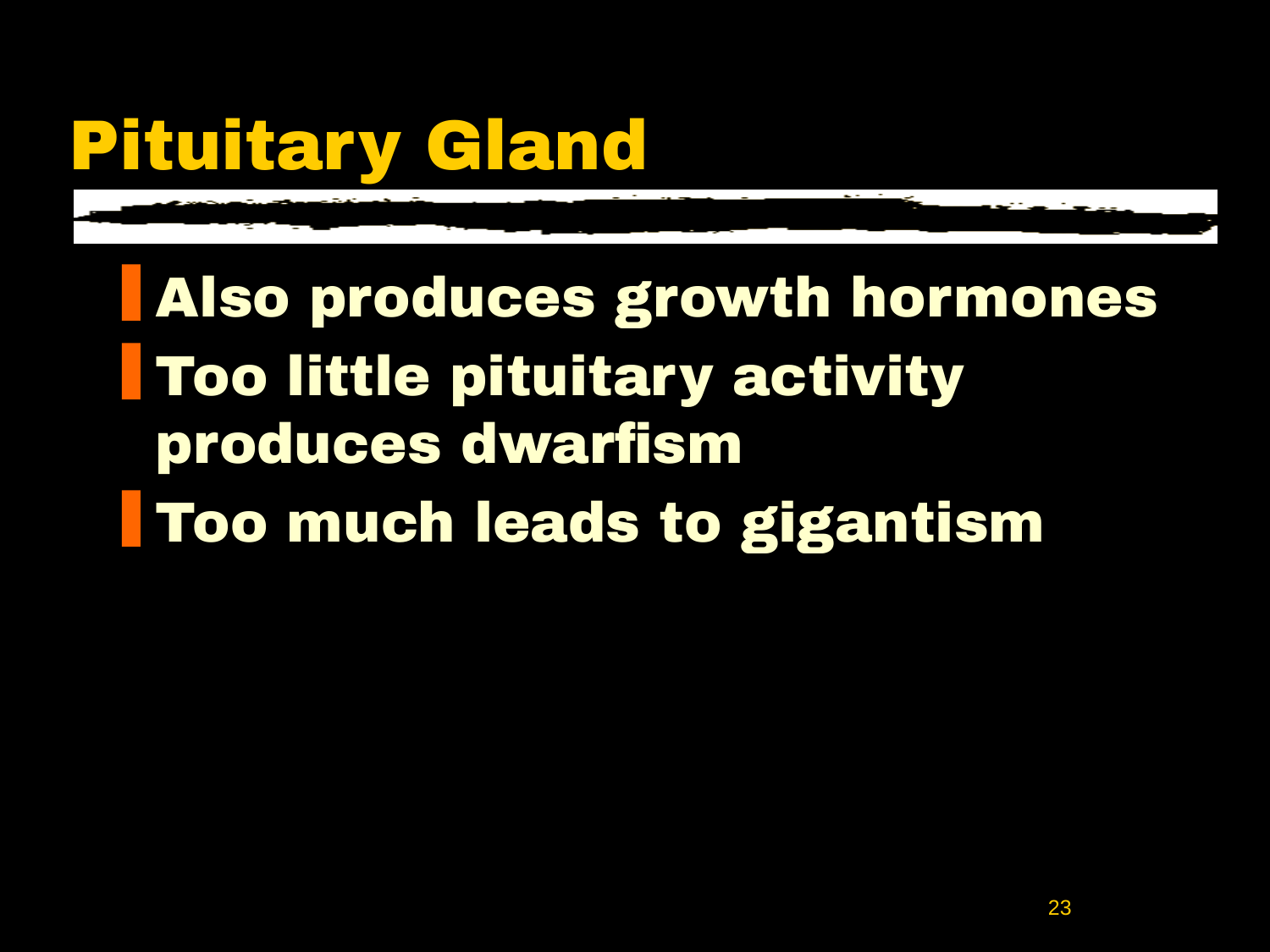

# Pituitary Gland
Also produces growth hormones
Too little pituitary activity produces dwarfism
Too much leads to gigantism